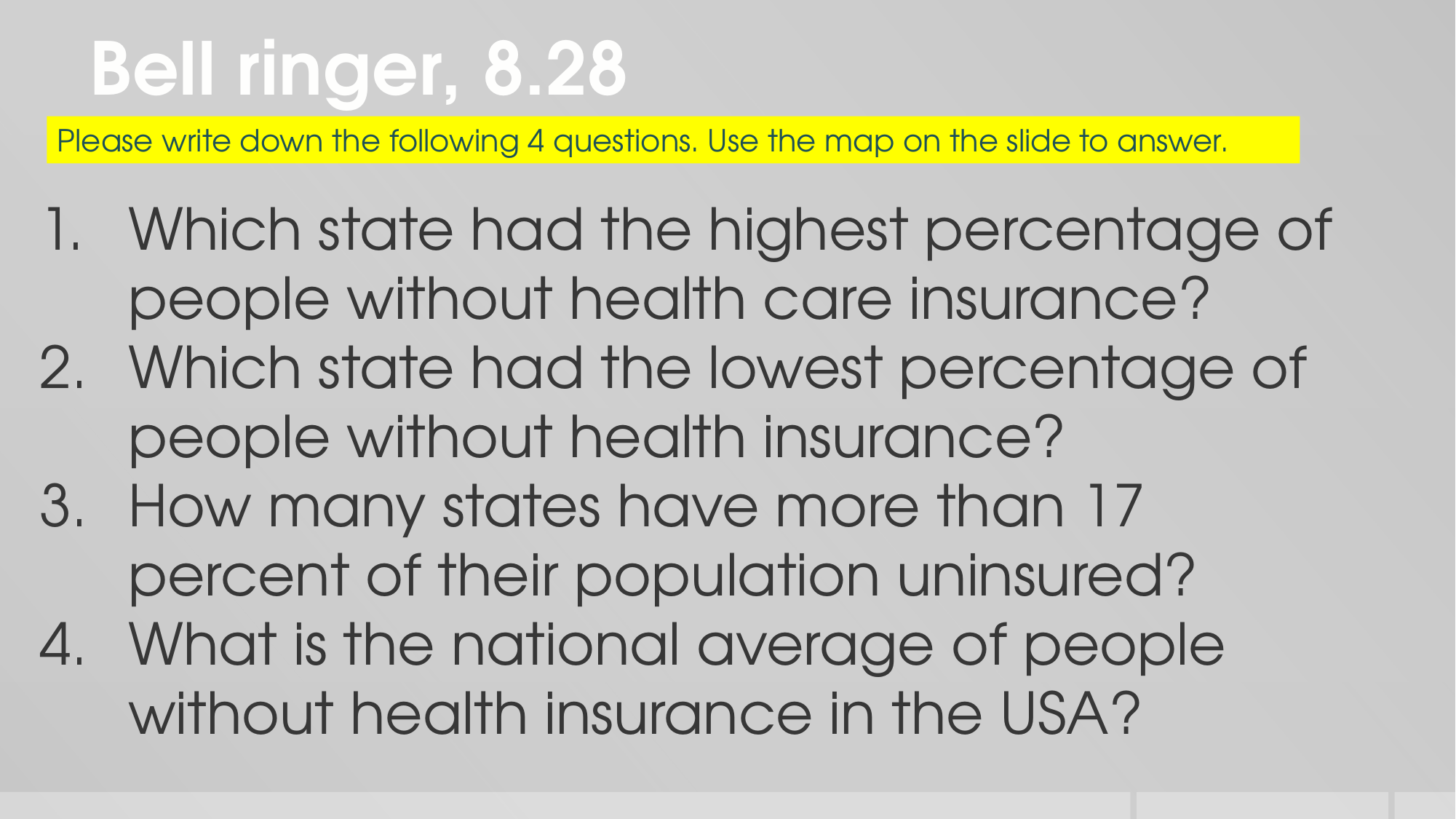

Bell ringer, 8.28
Please write down the following 4 questions. Use the map on the slide to answer.
Which state had the highest percentage of people without health care insurance?
Which state had the lowest percentage of people without health insurance?
How many states have more than 17 percent of their population uninsured?
What is the national average of people without health insurance in the USA?